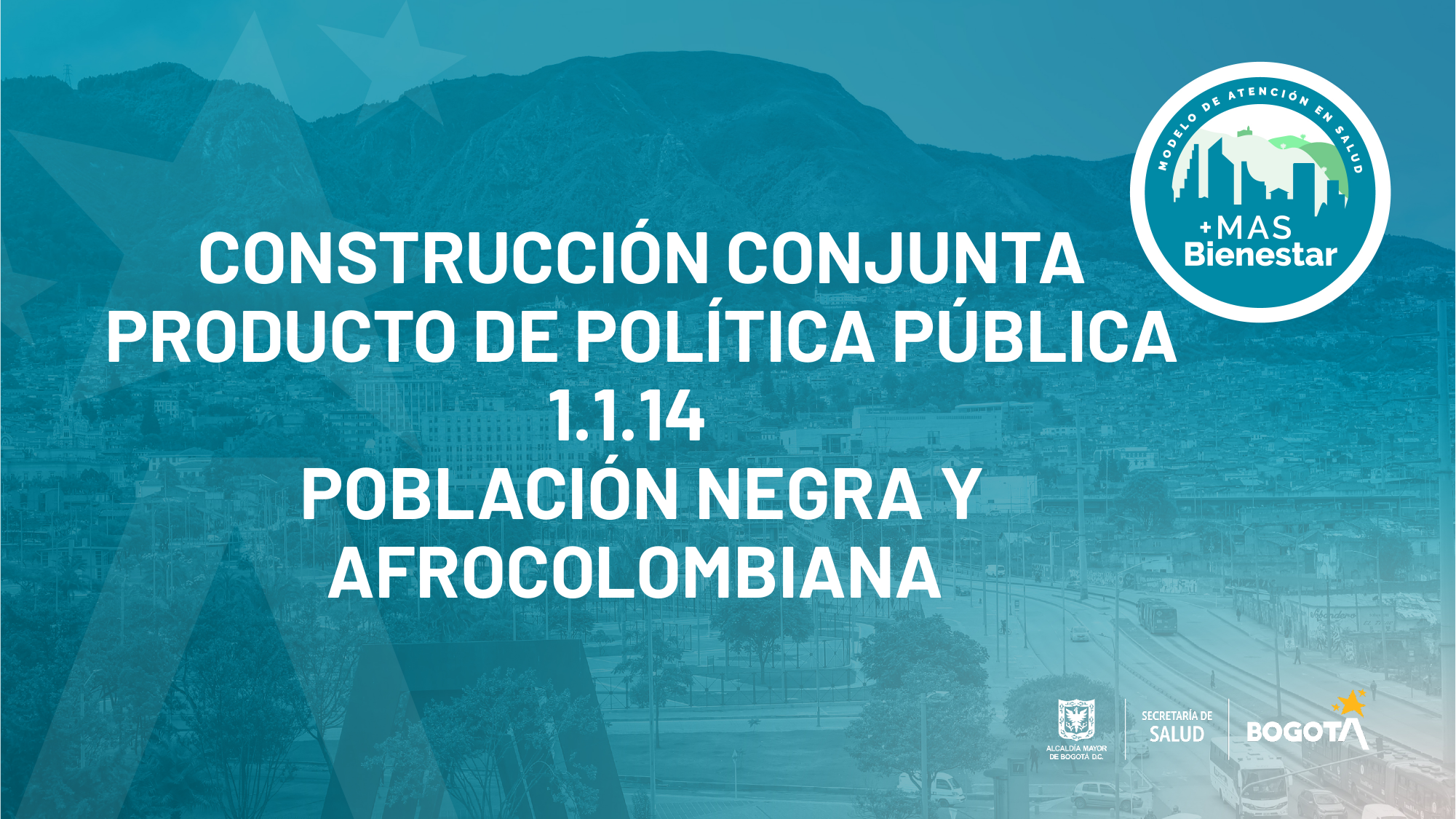

# CONSTRUCCIÓN CONJUNTA PRODUCTO DE POLÍTICA PÚBLICA 1.1.14 POBLACIÓN NEGRA Y AFROCOLOMBIANA